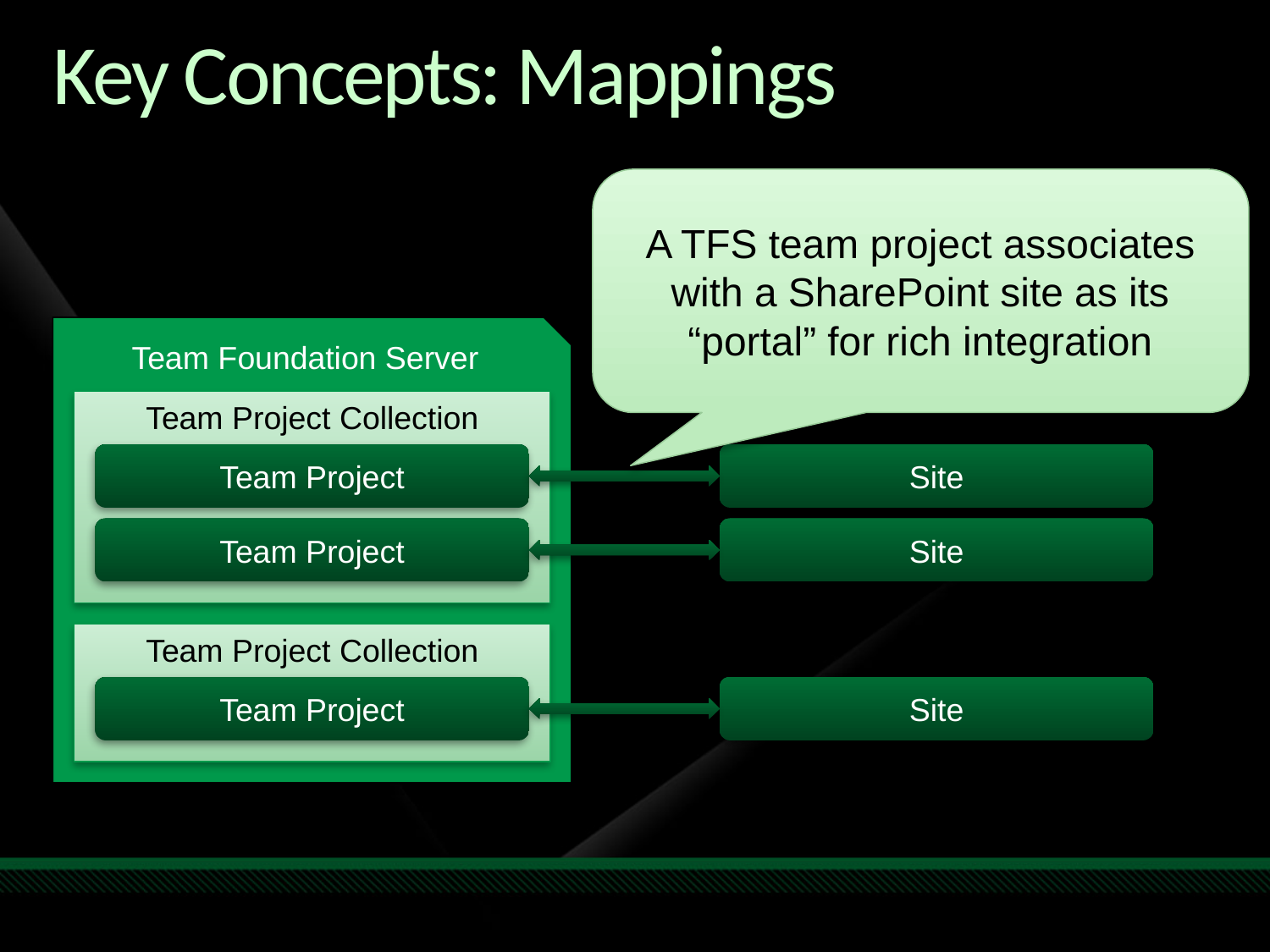

# Key Concepts: Mappings
A TFS team project associates with a SharePoint site as its “portal” for rich integration
Team Foundation Server
Team Project Collection
Team Project
Site

Team Project
Site

Team Project Collection
Team Project
Site